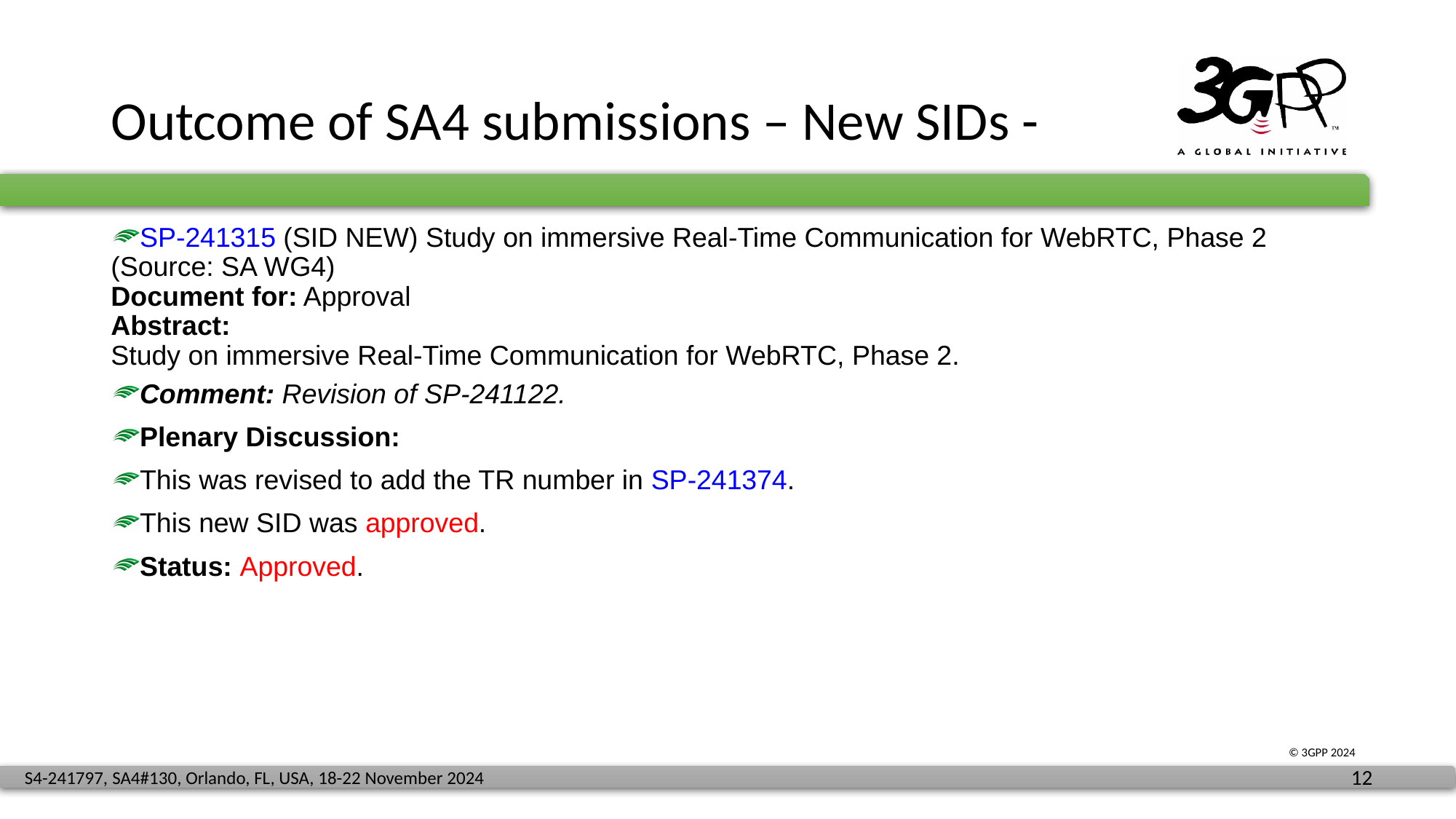

# Outcome of SA4 submissions – New SIDs -
SP-241315 (SID NEW) Study on immersive Real-Time Communication for WebRTC, Phase 2 (Source: SA WG4)
Document for: Approval
Abstract:
Study on immersive Real-Time Communication for WebRTC, Phase 2.
Comment: Revision of SP-241122.
Plenary Discussion:
This was revised to add the TR number in SP-241374.
This new SID was approved.
Status: Approved.